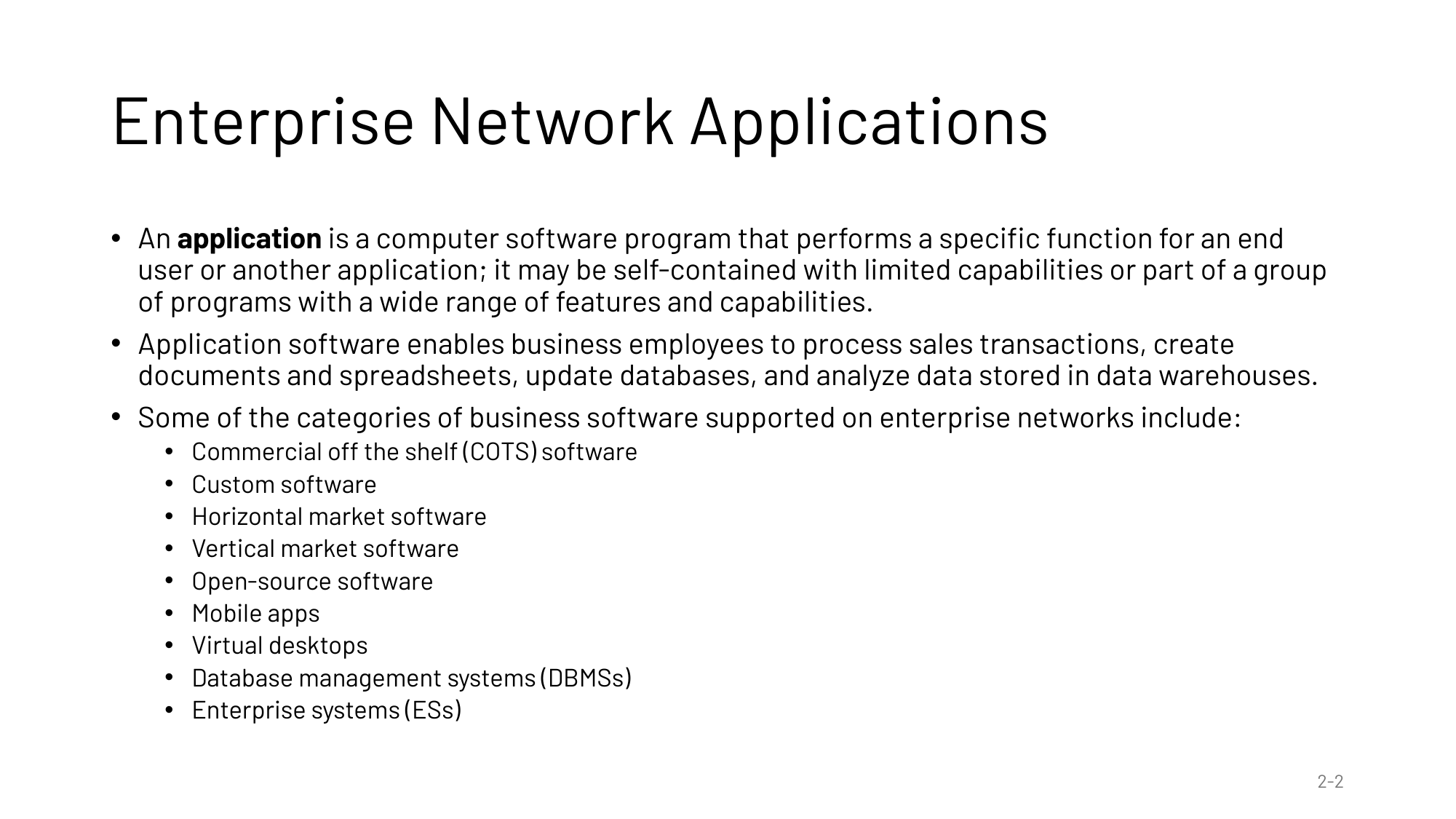

# Enterprise Network Applications
An application is a computer software program that performs a specific function for an end user or another application; it may be self-contained with limited capabilities or part of a group of programs with a wide range of features and capabilities.
Application software enables business employees to process sales transactions, create documents and spreadsheets, update databases, and analyze data stored in data warehouses.
Some of the categories of business software supported on enterprise networks include:
Commercial off the shelf (COTS) software
Custom software
Horizontal market software
Vertical market software
Open-source software
Mobile apps
Virtual desktops
Database management systems (DBMSs)
Enterprise systems (ESs)

2